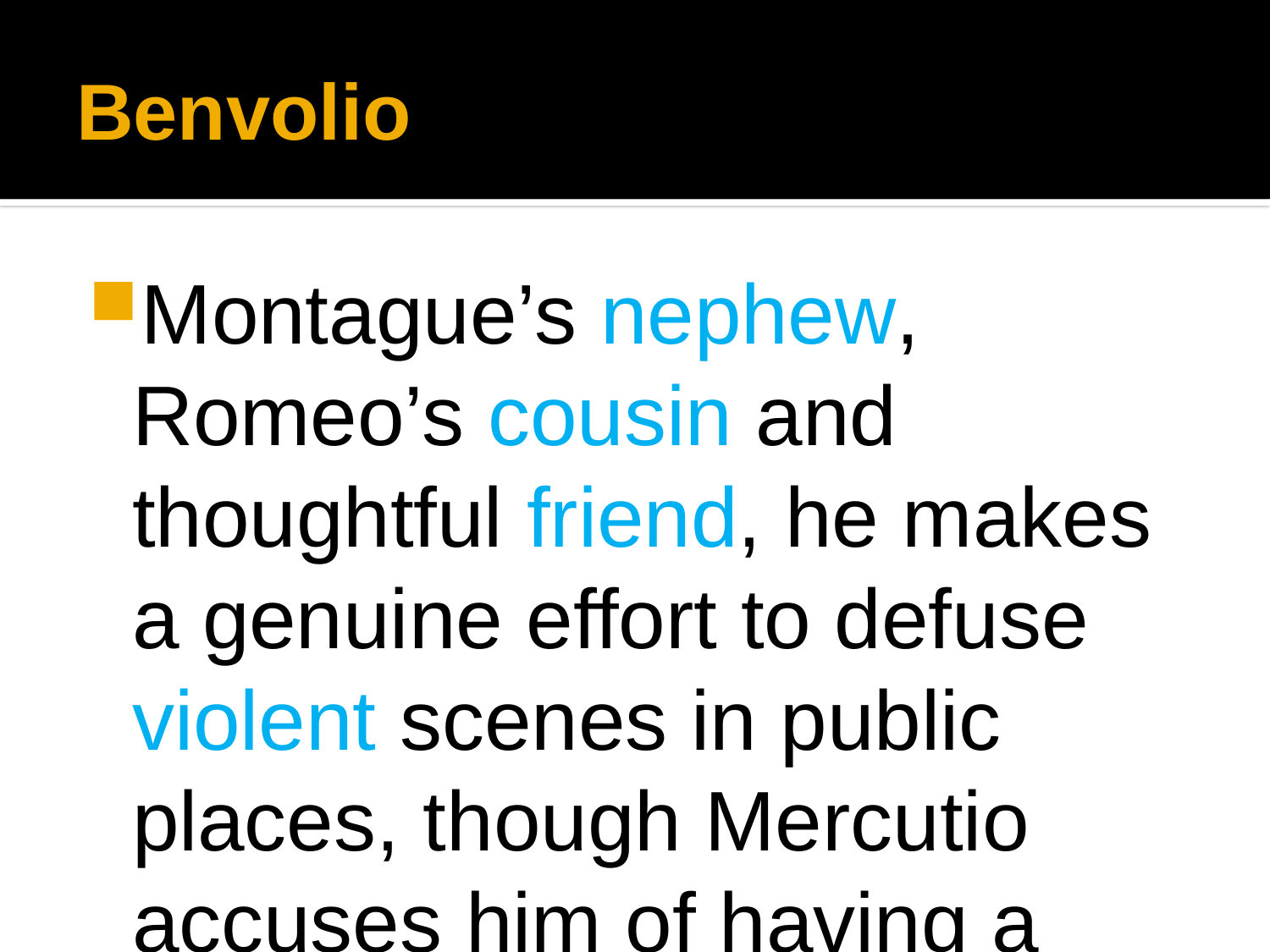

# Benvolio
Montague’s nephew, Romeo’s cousin and thoughtful friend, he makes a genuine effort to defuse violent scenes in public places, though Mercutio accuses him of having a nasty temper in private.